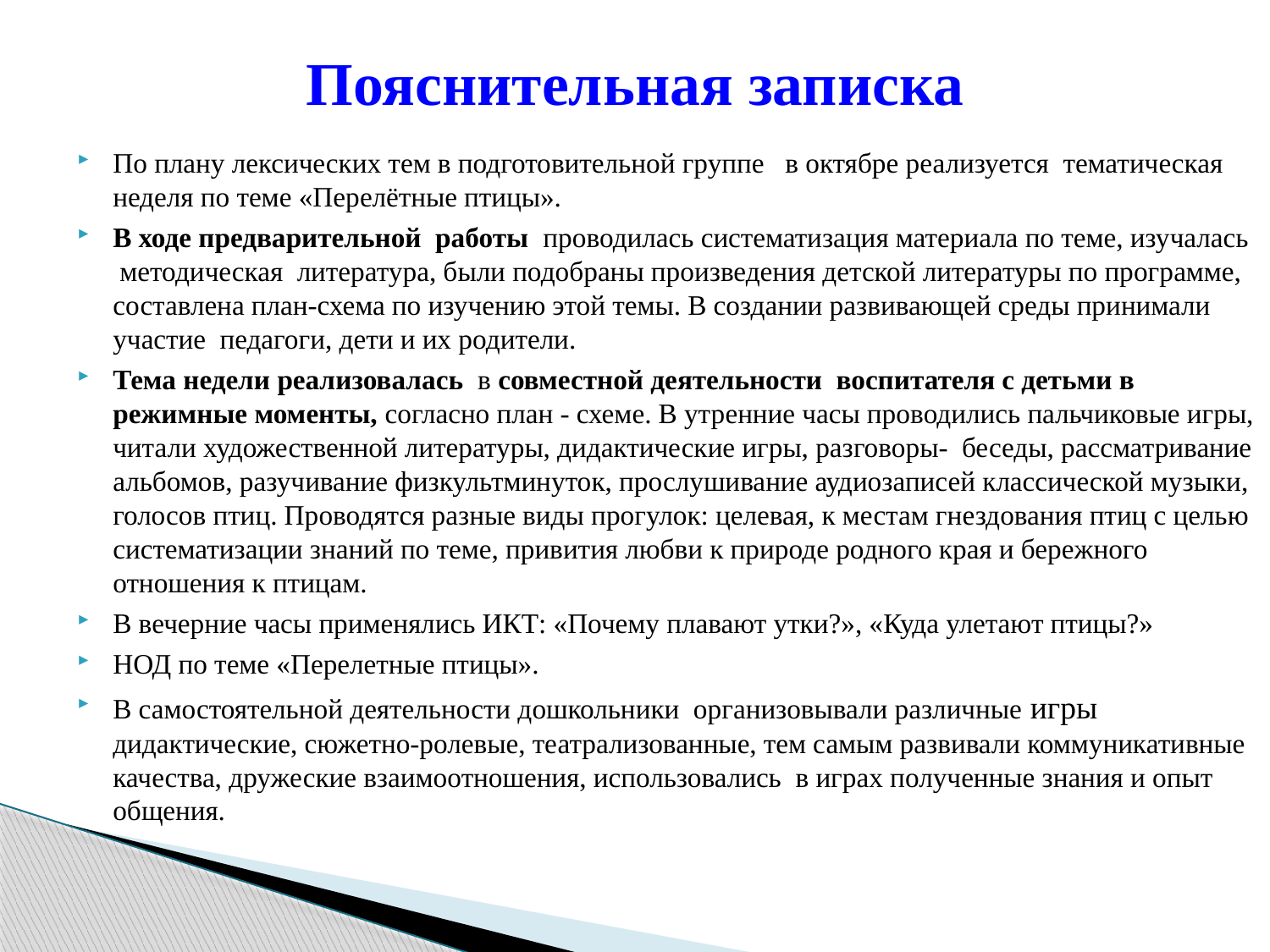

# Пояснительная записка
По плану лексических тем в подготовительной группе   в октябре реализуется  тематическая неделя по теме «Перелётные птицы».
В ходе предварительной  работы  проводилась систематизация материала по теме, изучалась  методическая  литература, были подобраны произведения детской литературы по программе, составлена план-схема по изучению этой темы. В создании развивающей среды принимали участие  педагоги, дети и их родители.
Тема недели реализовалась  в совместной деятельности  воспитателя с детьми в режимные моменты, согласно план - схеме. В утренние часы проводились пальчиковые игры, читали художественной литературы, дидактические игры, разговоры-  беседы, рассматривание альбомов, разучивание физкультминуток, прослушивание аудиозаписей классической музыки, голосов птиц. Проводятся разные виды прогулок: целевая, к местам гнездования птиц с целью систематизации знаний по теме, привития любви к природе родного края и бережного отношения к птицам.
В вечерние часы применялись ИКТ: «Почему плавают утки?», «Куда улетают птицы?»
НОД по теме «Перелетные птицы».
В самостоятельной деятельности дошкольники  организовывали различные игры дидактические, сюжетно-ролевые, театрализованные, тем самым развивали коммуникативные качества, дружеские взаимоотношения, использовались  в играх полученные знания и опыт общения.